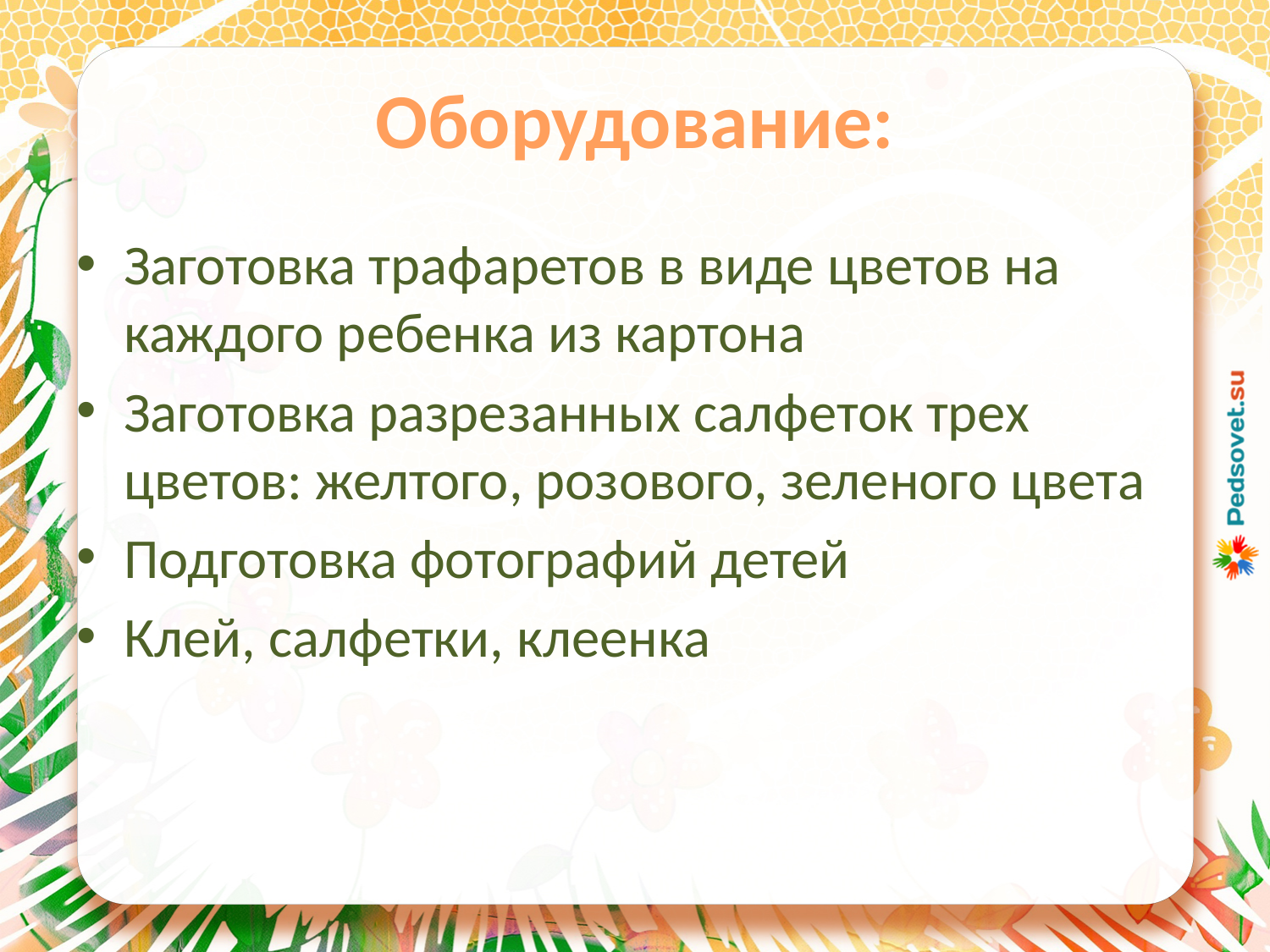

# Оборудование:
Заготовка трафаретов в виде цветов на каждого ребенка из картона
Заготовка разрезанных салфеток трех цветов: желтого, розового, зеленого цвета
Подготовка фотографий детей
Клей, салфетки, клеенка